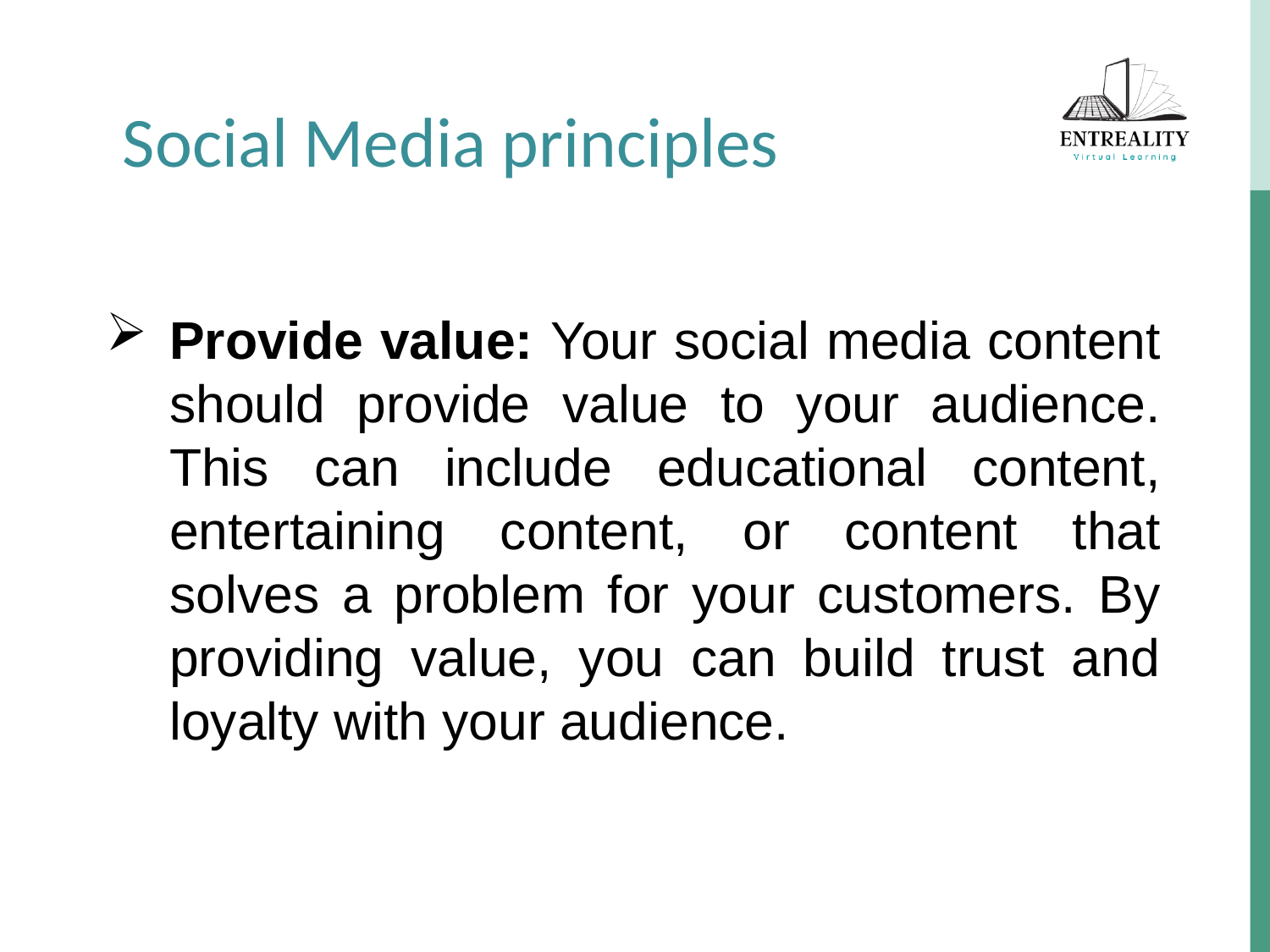

Social Media principles

Provide value: Your social media content should provide value to your audience. This can include educational content, entertaining content, or content that solves a problem for your customers. By providing value, you can build trust and loyalty with your audience.